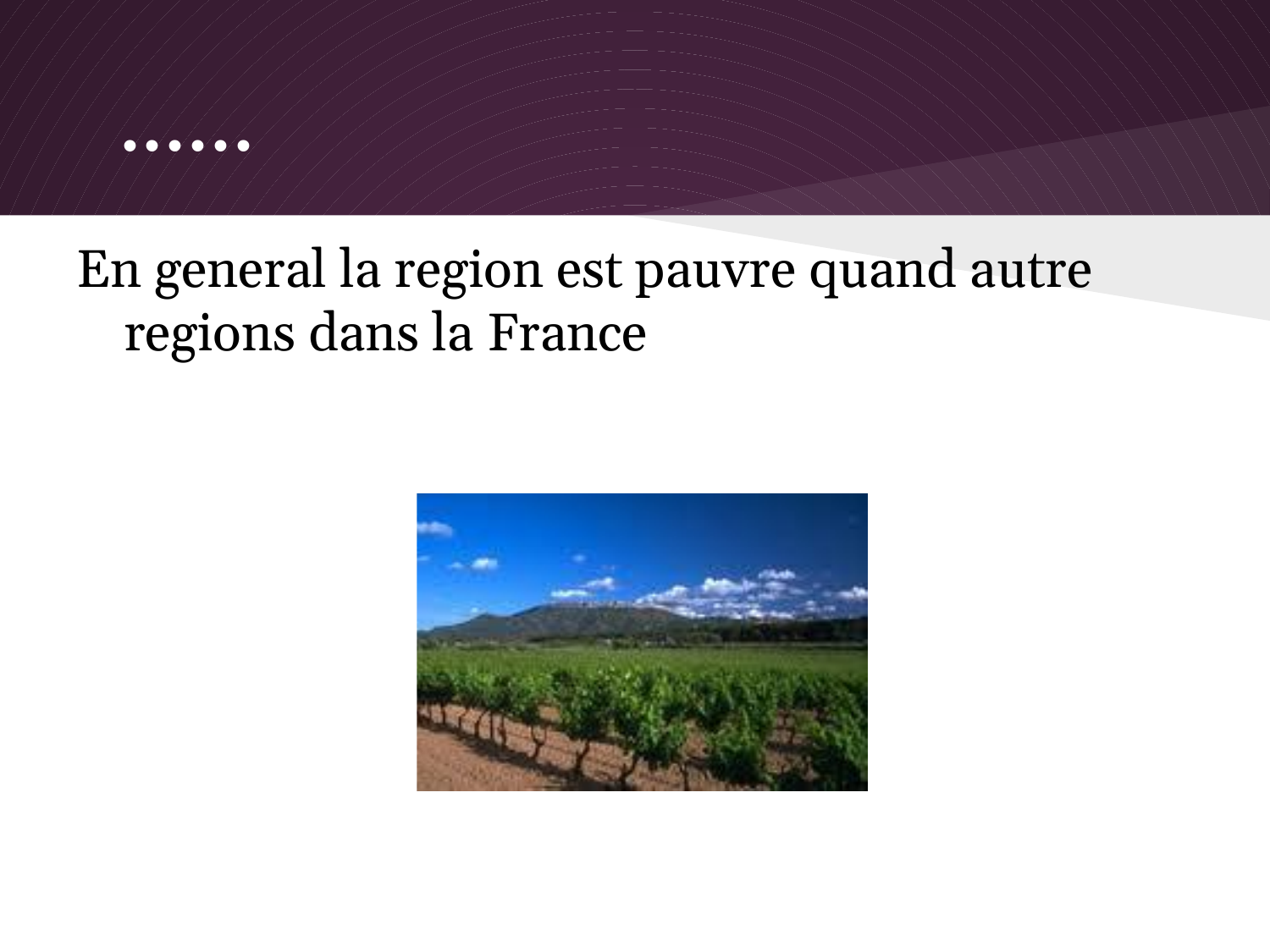

# ......
En general la region est pauvre quand autre regions dans la France